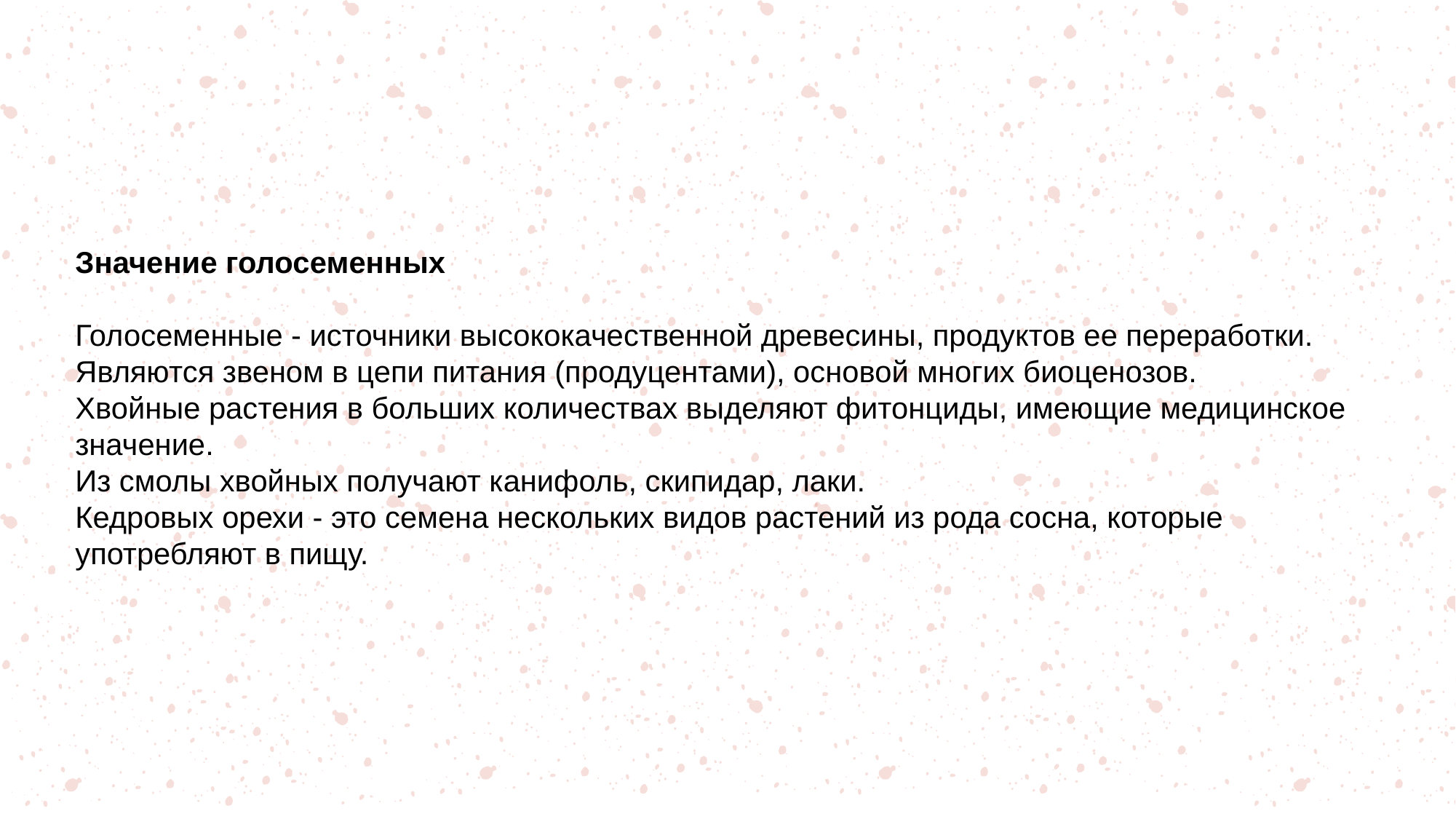

Значение голосеменных

Голосеменные - источники высококачественной древесины, продуктов ее переработки.
Являются звеном в цепи питания (продуцентами), основой многих биоценозов.
Хвойные растения в больших количествах выделяют фитонциды, имеющие медицинское значение.
Из смолы хвойных получают канифоль, скипидар, лаки.
Кедровых орехи - это семена нескольких видов растений из рода сосна, которые употребляют в пищу.